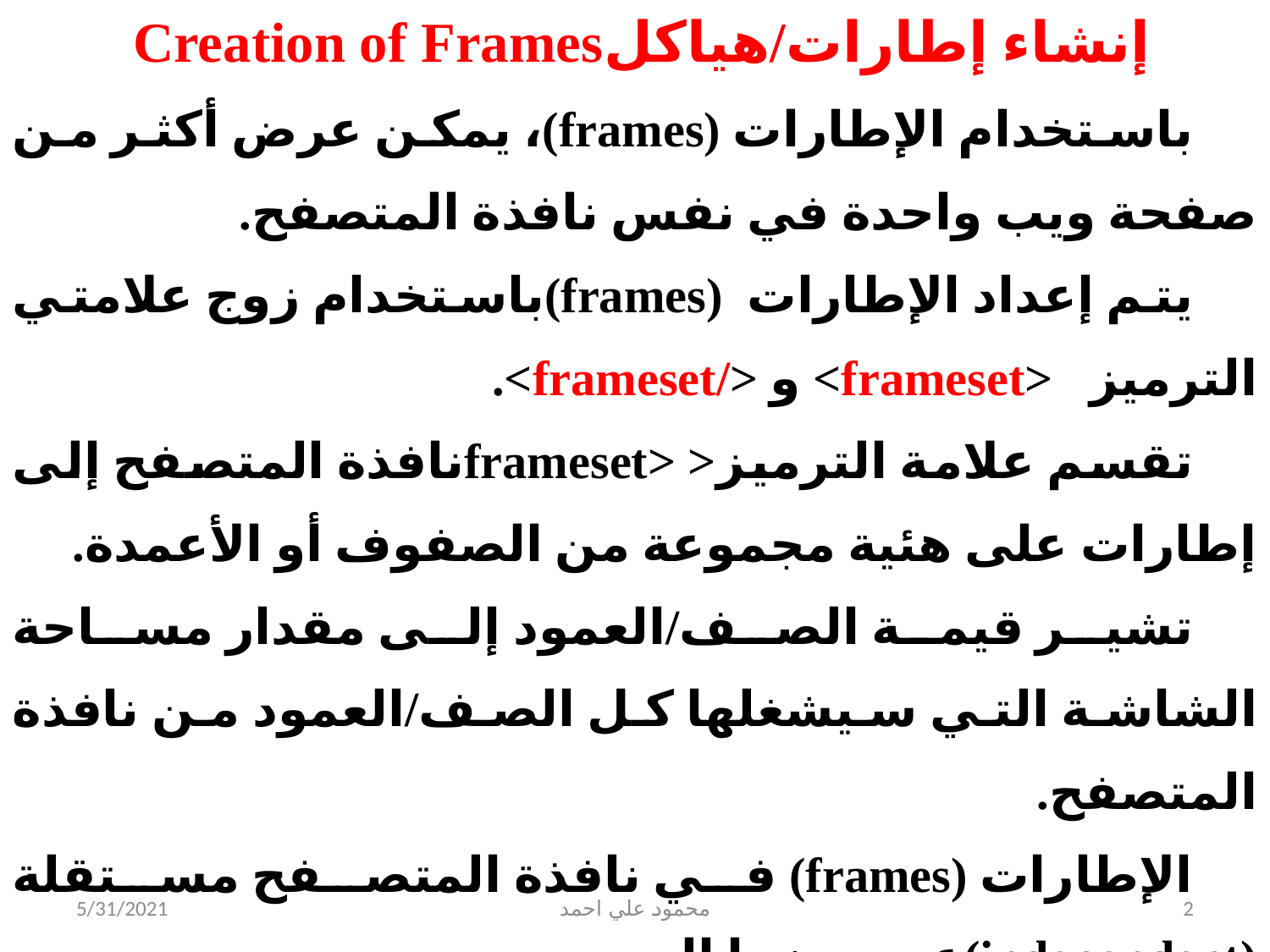

إنشاء إطارات/هياكلCreation of Frames
باستخدام الإطارات (frames)، يمكن عرض أكثر من صفحة ويب واحدة في نفس نافذة المتصفح.
يتم إعداد الإطارات  (frames)باستخدام زوج علامتي الترميز   <frameset> و </frameset>.
تقسم علامة الترميز< <framesetنافذة المتصفح إلى إطارات على هئية مجموعة من الصفوف أو الأعمدة.
تشير قيمة الصف/العمود إلى مقدار مساحة الشاشة التي سيشغلها كل الصف/العمود من نافذة المتصفح.
الإطارات (frames) في نافذة المتصفح مستقلة (independent)عن بعضها البعض.
5/31/2021
محمود علي احمد
2